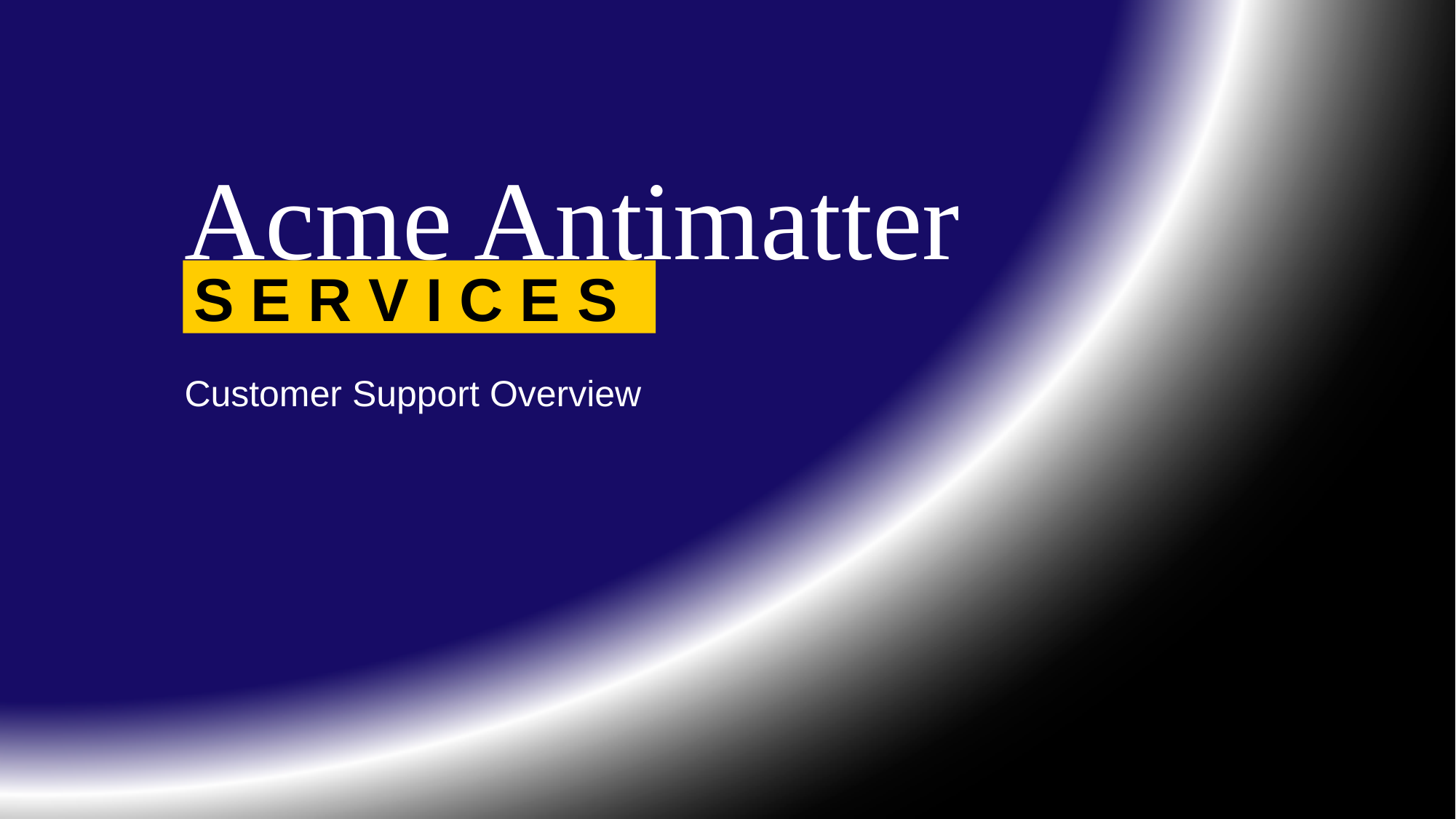

Acme Antimatter
S E R V I C E S
Customer Support Overview